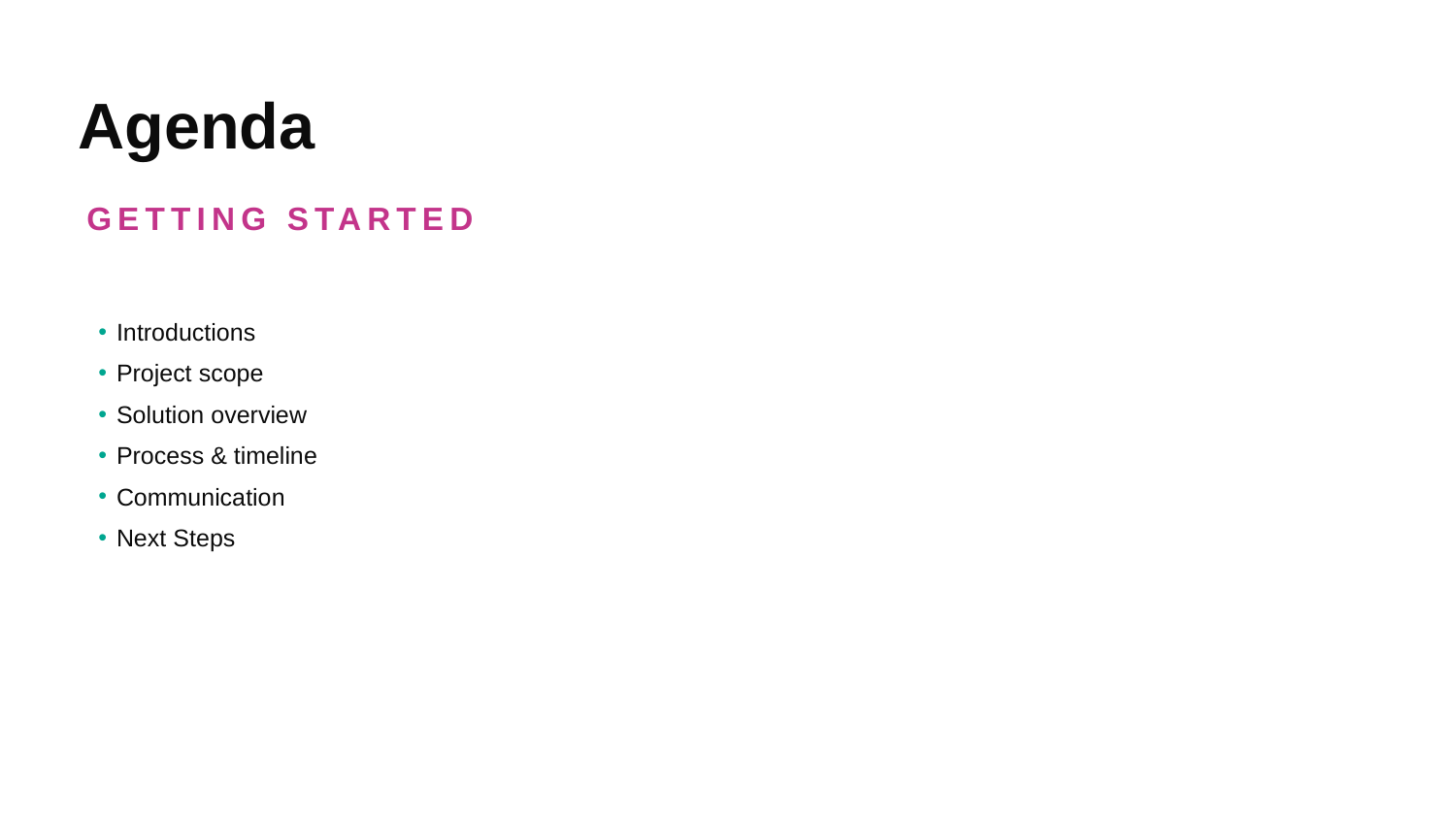

Agenda
GETTING STARTED
Introductions
Project scope
Solution overview
Process & timeline
Communication
Next Steps